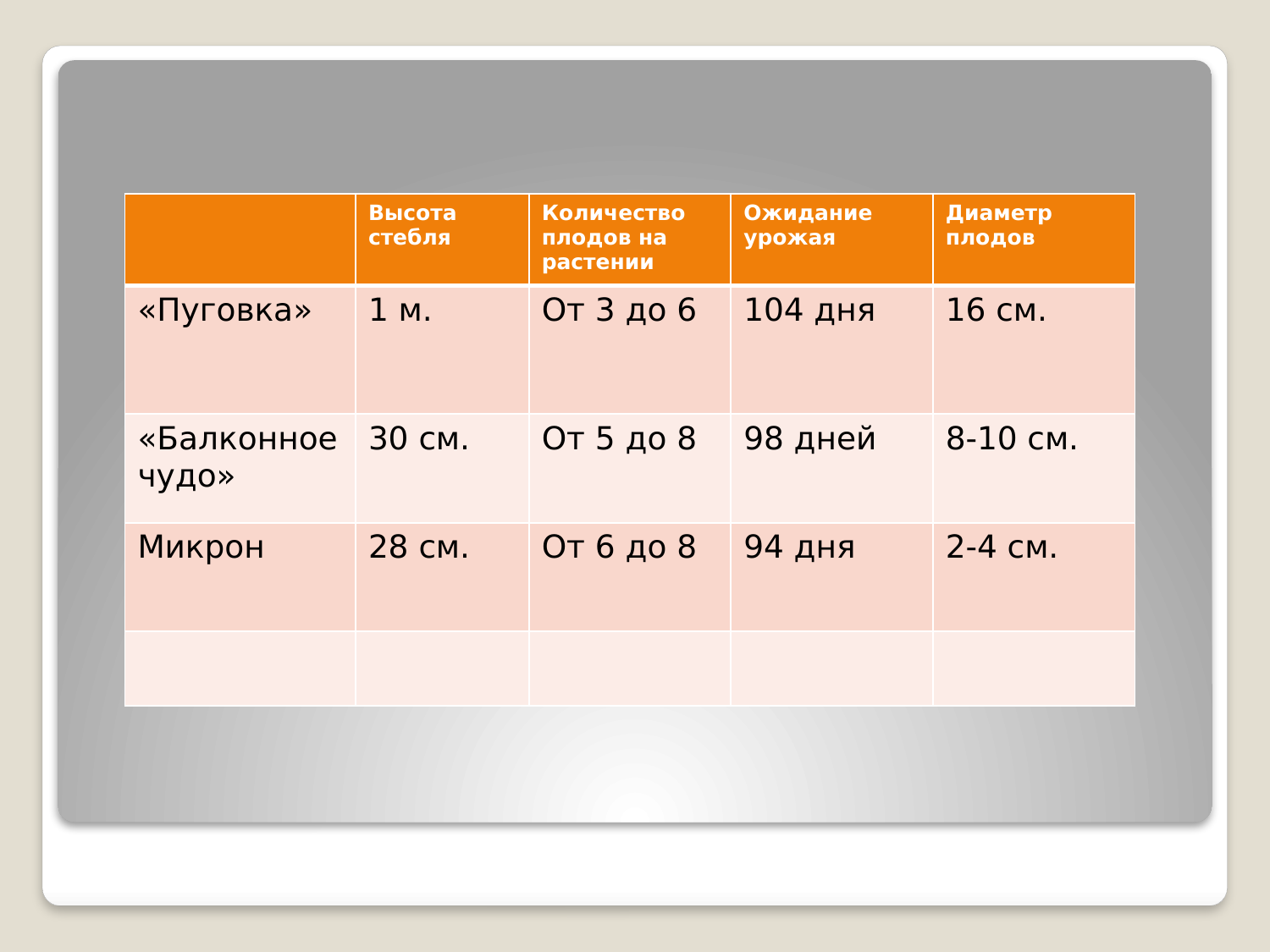

|  | Высота стебля | Количество плодов на растении | Ожидание урожая | Диаметр плодов |
| --- | --- | --- | --- | --- |
| «Пуговка» | 1 м. | От 3 до 6 | 104 дня | 16 см. |
| «Балконное чудо» | 30 см. | От 5 до 8 | 98 дней | 8-10 см. |
| Микрон | 28 см. | От 6 до 8 | 94 дня | 2-4 см. |
|  |  |  |  |  |
#